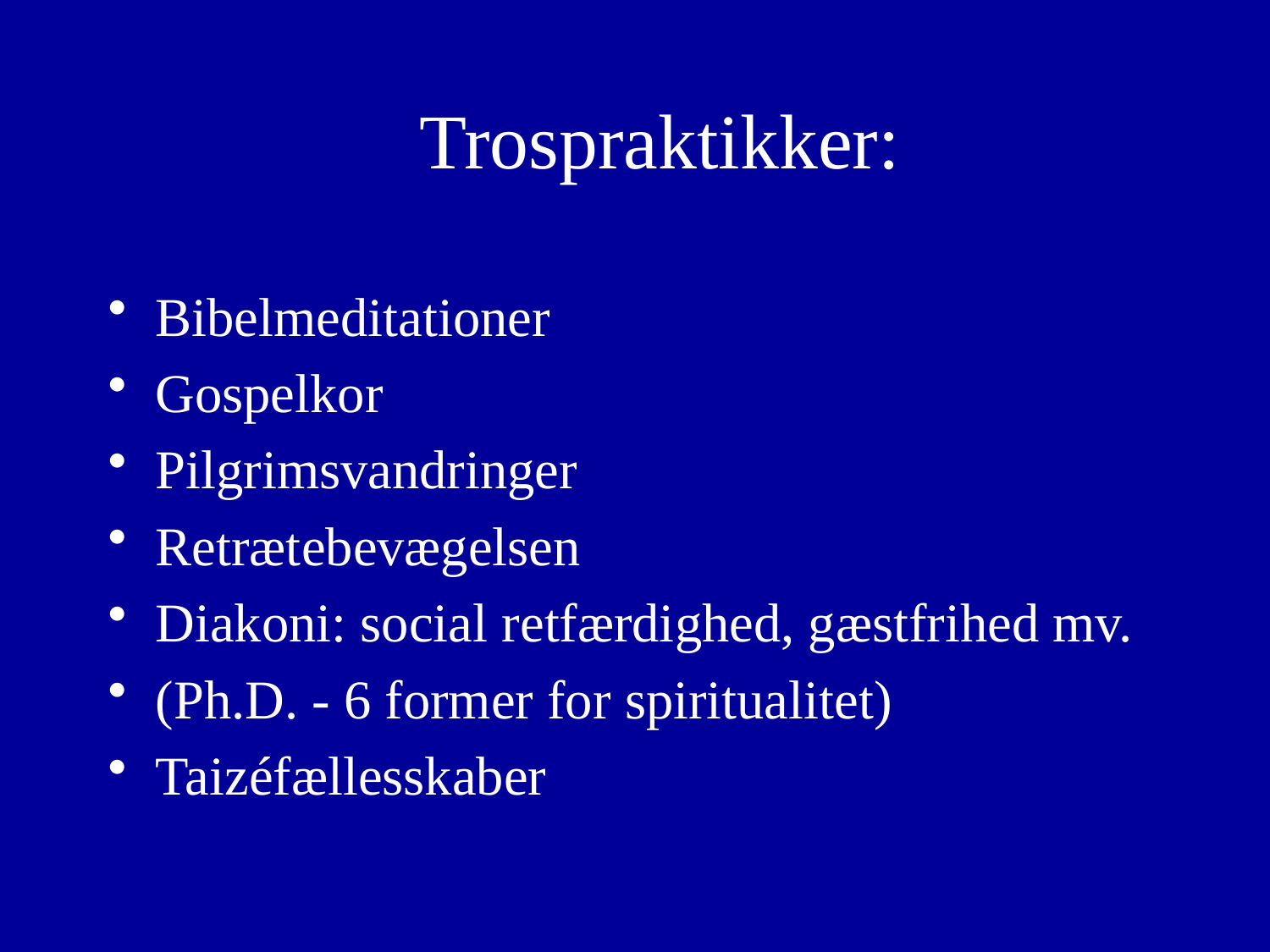

# Trospraktikker:
Bibelmeditationer
Gospelkor
Pilgrimsvandringer
Retrætebevægelsen
Diakoni: social retfærdighed, gæstfrihed mv.
(Ph.D. - 6 former for spiritualitet)
Taizéfællesskaber